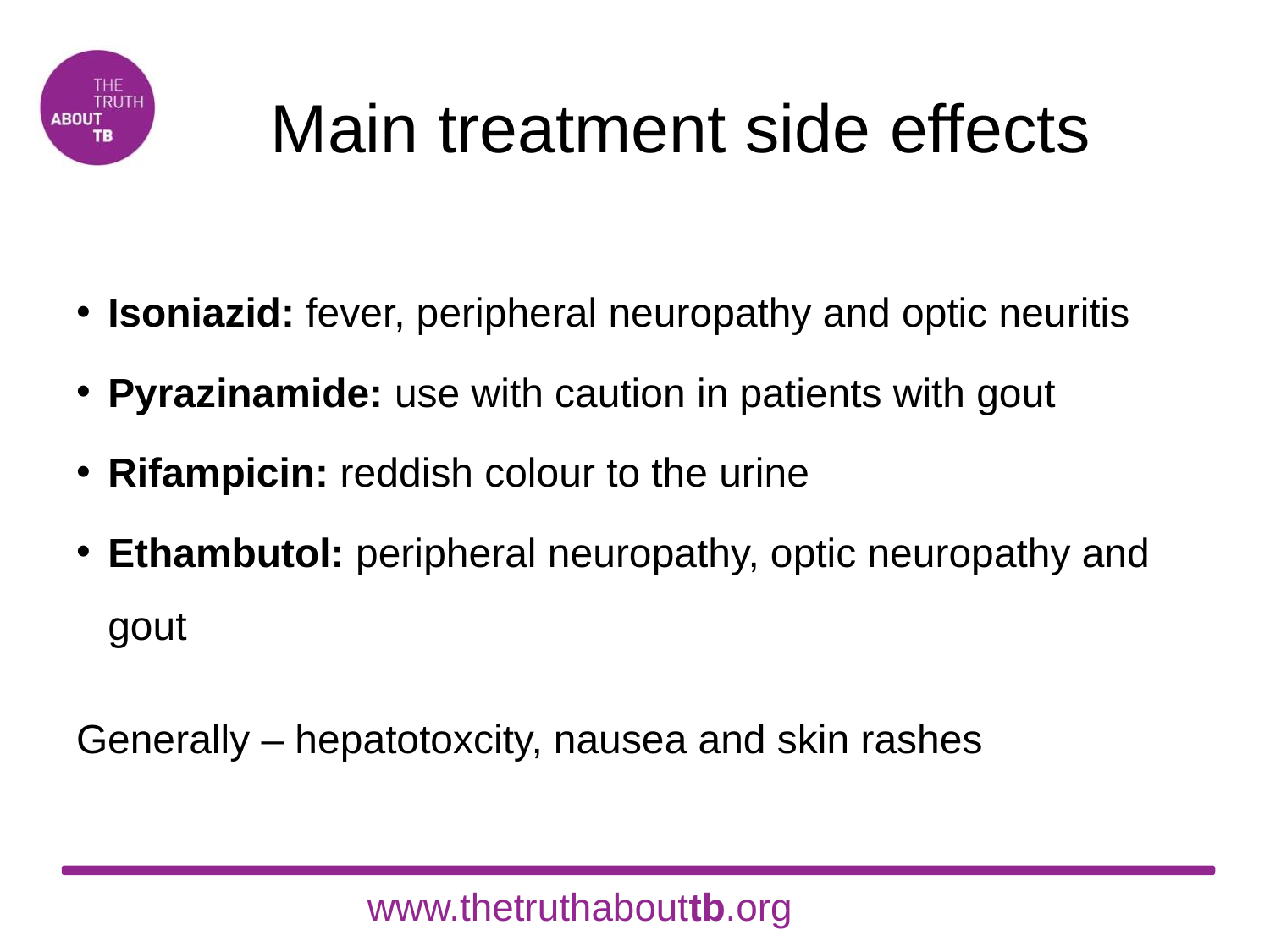

# Main treatment side effects
Isoniazid: fever, peripheral neuropathy and optic neuritis
Pyrazinamide: use with caution in patients with gout
Rifampicin: reddish colour to the urine
Ethambutol: peripheral neuropathy, optic neuropathy and gout

Generally – hepatotoxcity, nausea and skin rashes